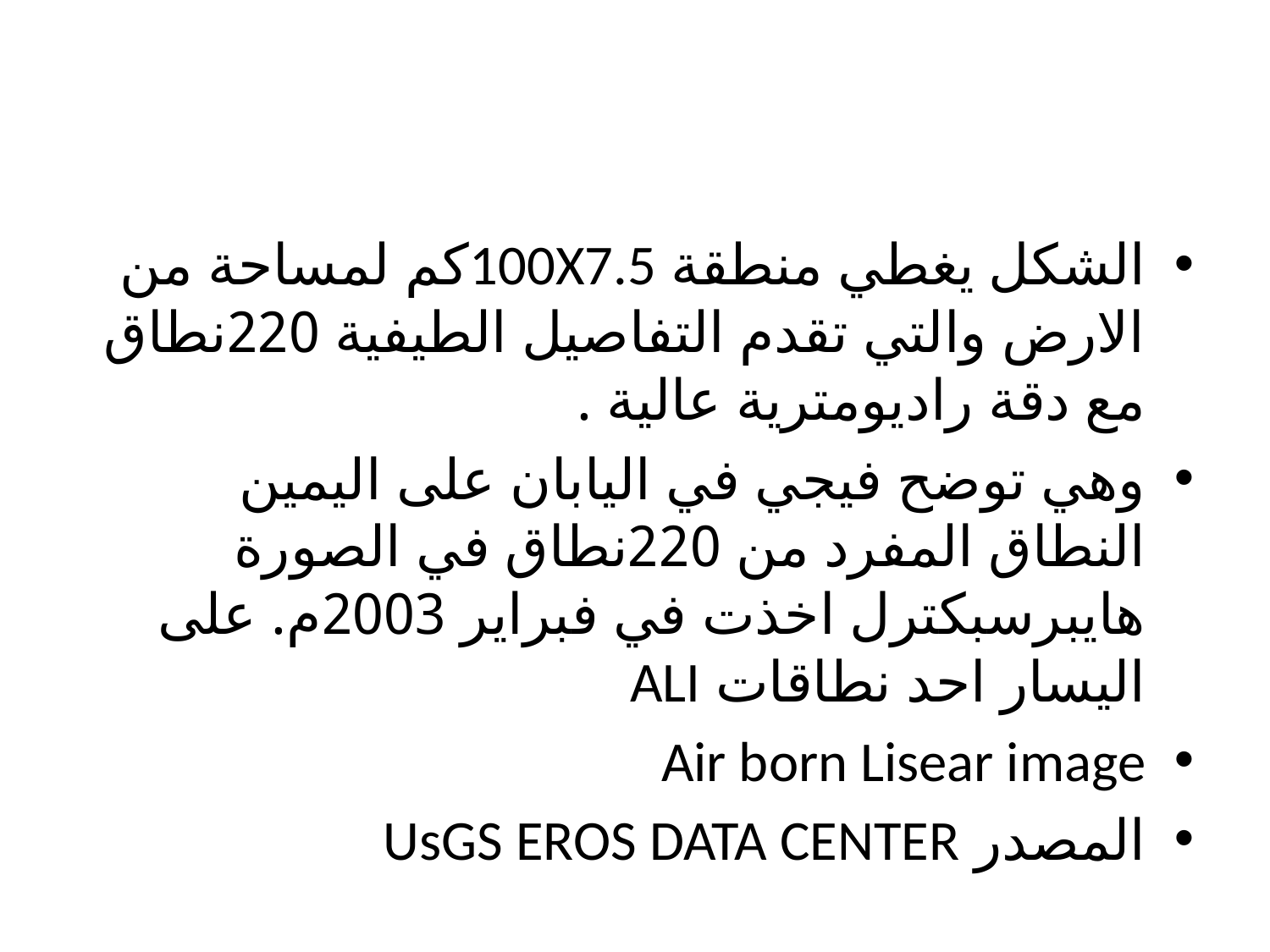

الشكل يغطي منطقة 100X7.5كم لمساحة من الارض والتي تقدم التفاصيل الطيفية 220نطاق مع دقة راديومترية عالية .
وهي توضح فيجي في اليابان على اليمين النطاق المفرد من 220نطاق في الصورة هايبرسبكترل اخذت في فبراير 2003م. على اليسار احد نطاقات ALI
Air born Lisear image
المصدر UsGS EROS DATA CENTER